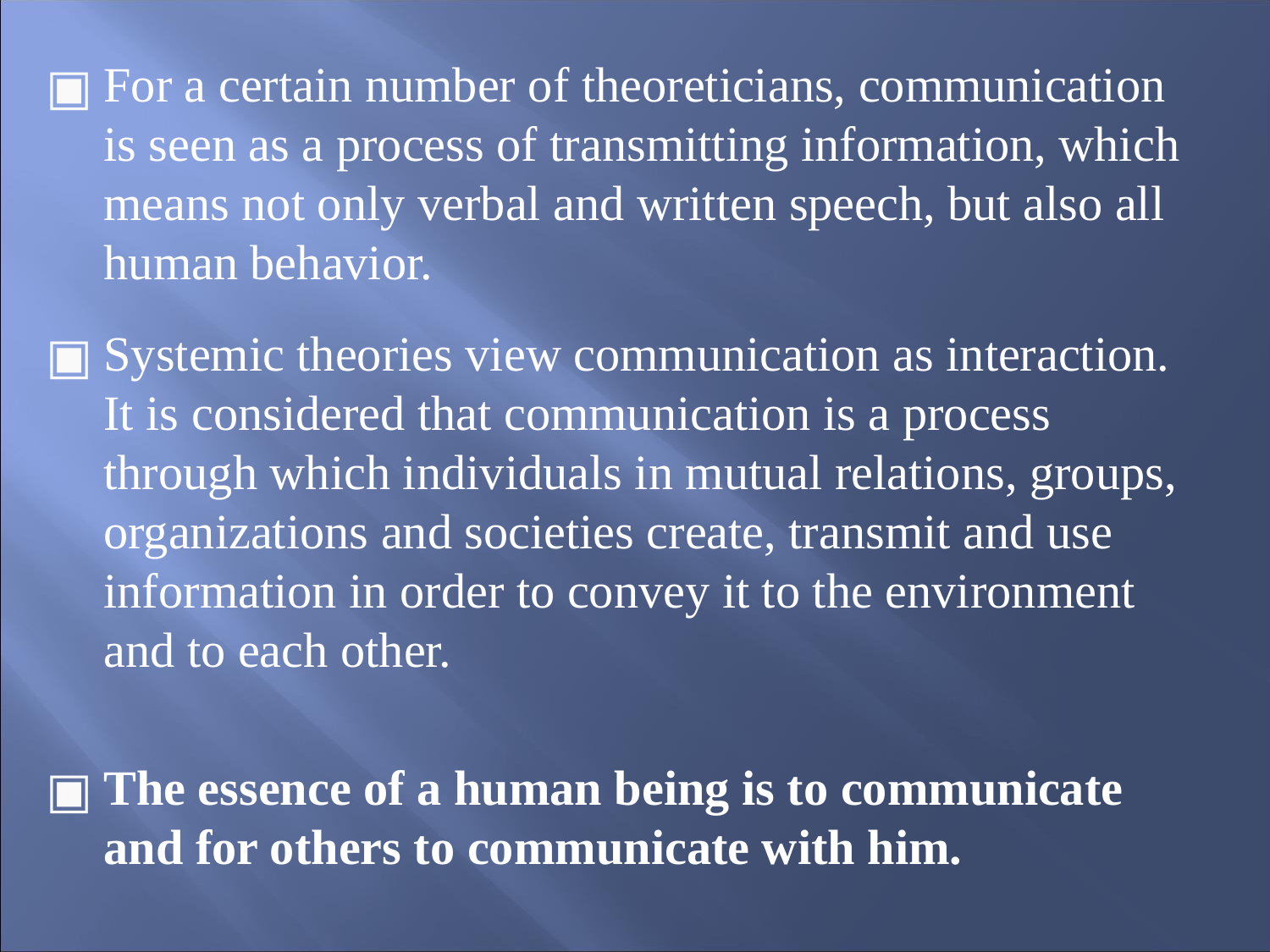

For a certain number of theoreticians, communication is seen as a process of transmitting information, which means not only verbal and written speech, but also all human behavior.

Systemic theories view communication as interaction. It is considered that communication is a process through which individuals in mutual relations, groups, organizations and societies create, transmit and use information in order to convey it to the environment and to each other.

The essence of a human being is to communicate and for others to communicate with him.